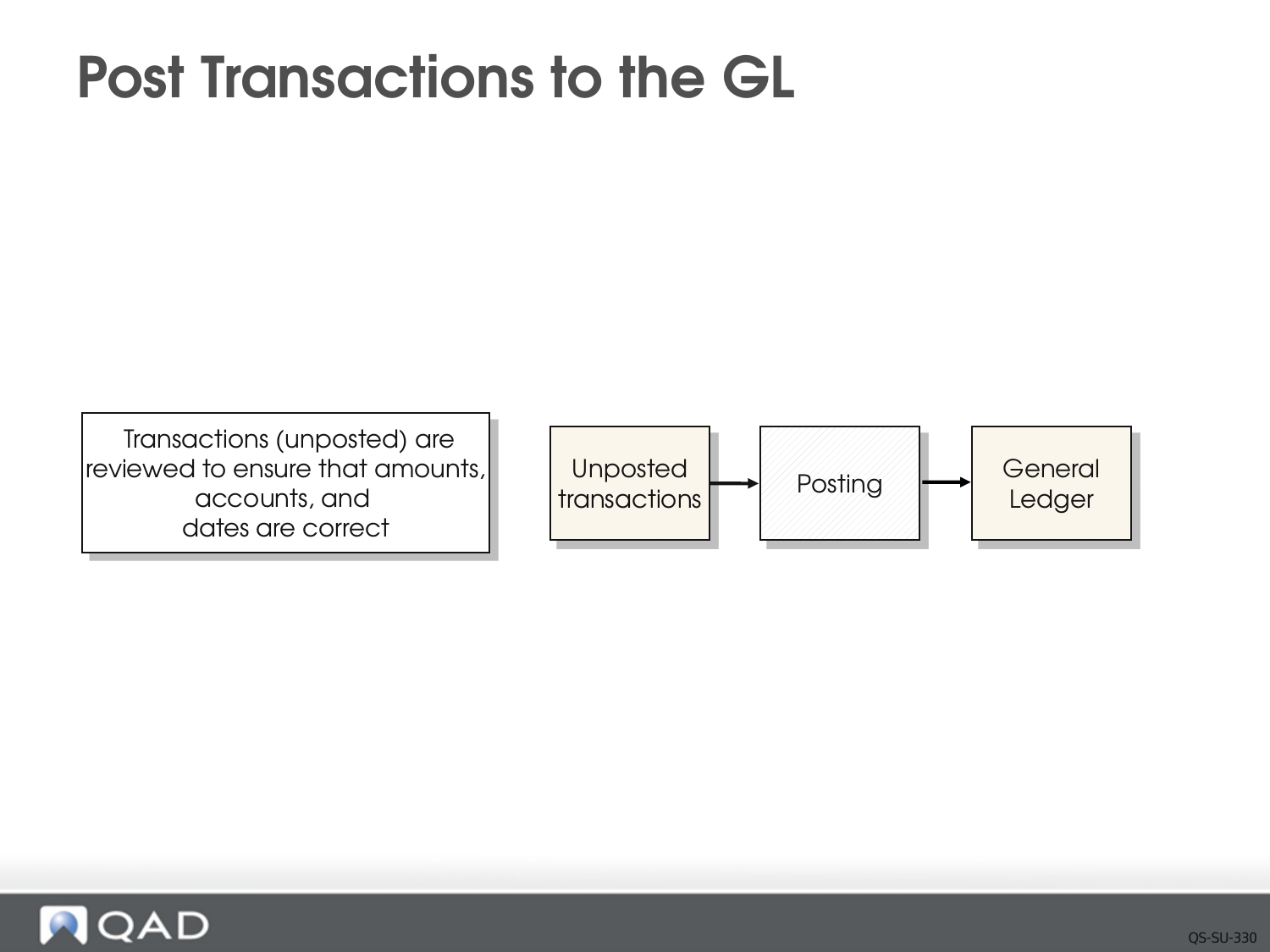

# Post Transactions to the GL
 Transactions (unposted) are reviewed to ensure that amounts, accounts, and
dates are correct
Unposted
transactions
Posting
General
Ledger

QS-SU-330